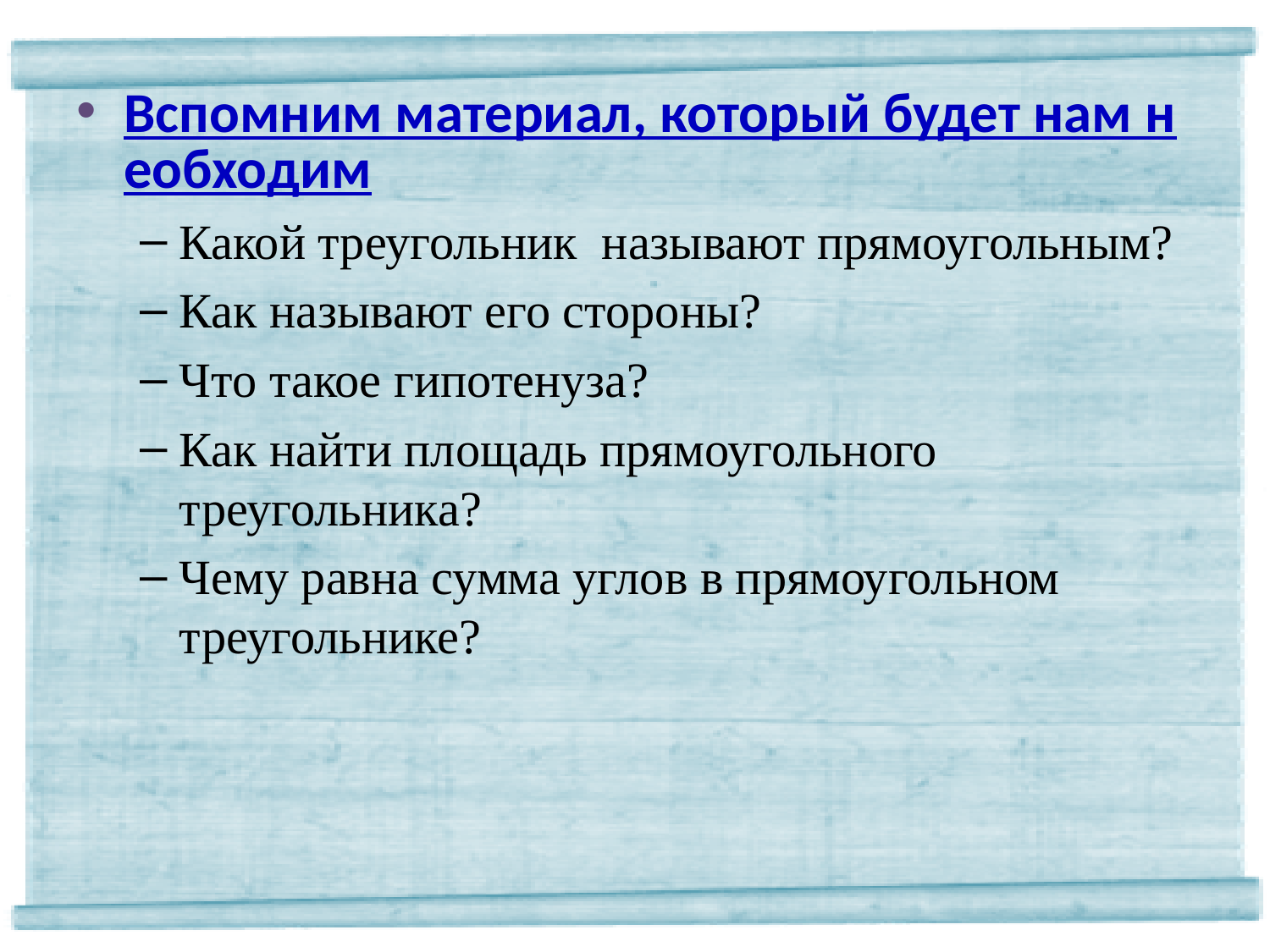

Вспомним материал, который будет нам необходим
Какой треугольник  называют прямоугольным?
Как называют его стороны?
Что такое гипотенуза?
Как найти площадь прямоугольного треугольника?
Чему равна сумма углов в прямоугольном треугольнике?